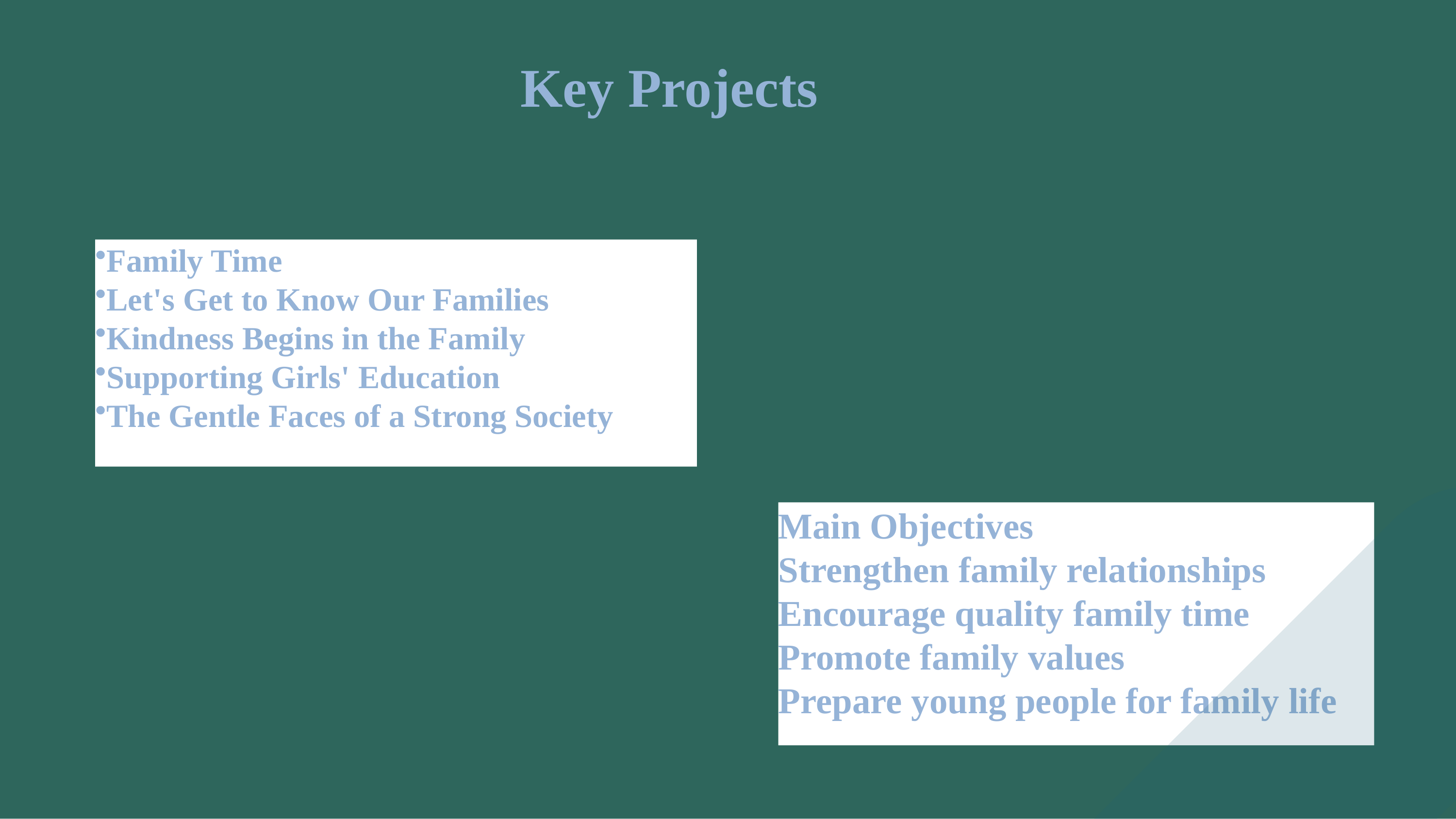

# Key Projects

Family Time
Let's Get to Know Our Families
Kindness Begins in the Family
Supporting Girls' Education
The Gentle Faces of a Strong Society

Main Objectives
Strengthen family relationships
Encourage quality family time
Promote family values
Prepare young people for family life